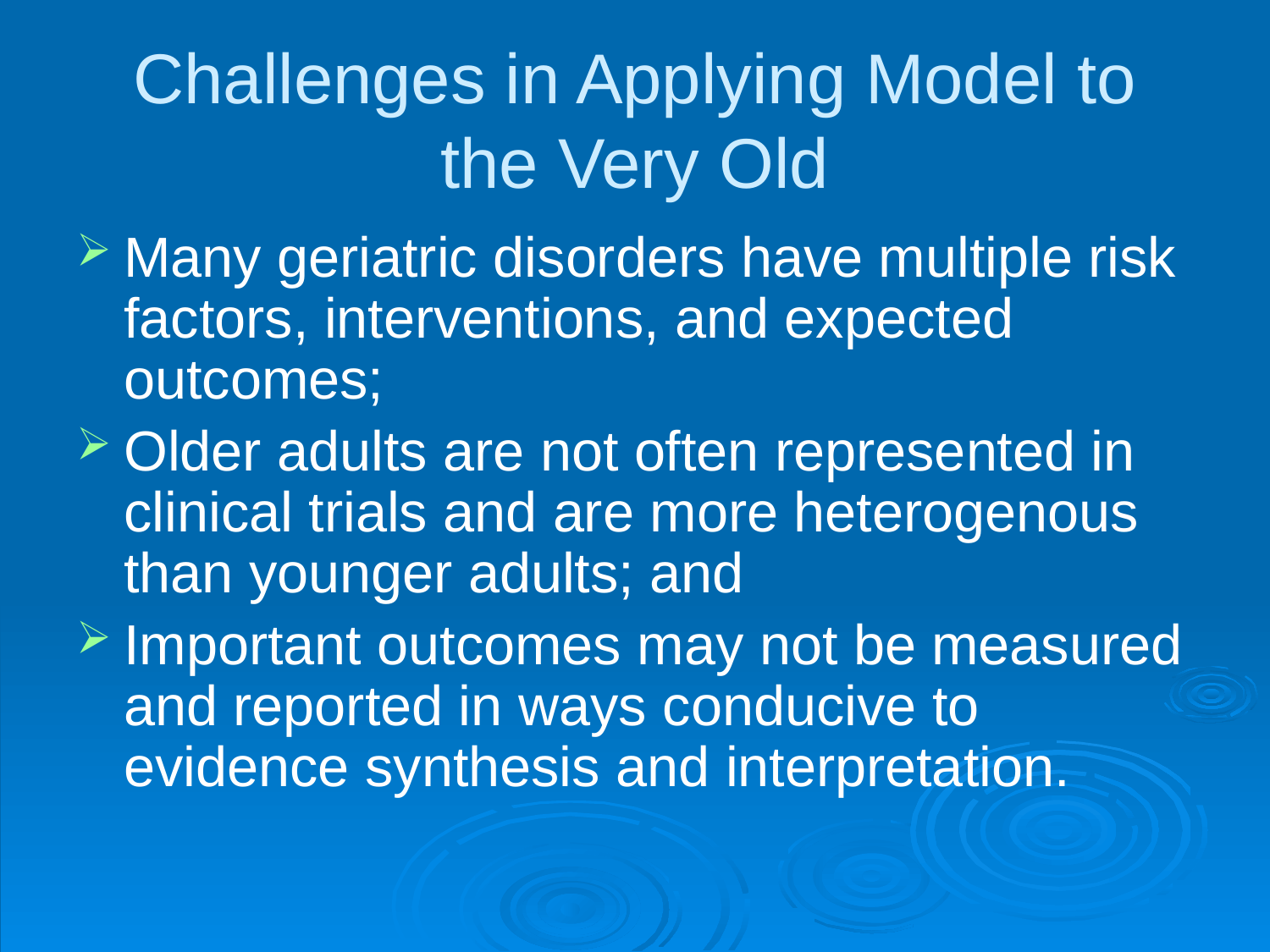

# Challenges in Applying Model to the Very Old
Many geriatric disorders have multiple risk factors, interventions, and expected outcomes;
Older adults are not often represented in clinical trials and are more heterogenous than younger adults; and
Important outcomes may not be measured and reported in ways conducive to evidence synthesis and interpretation.